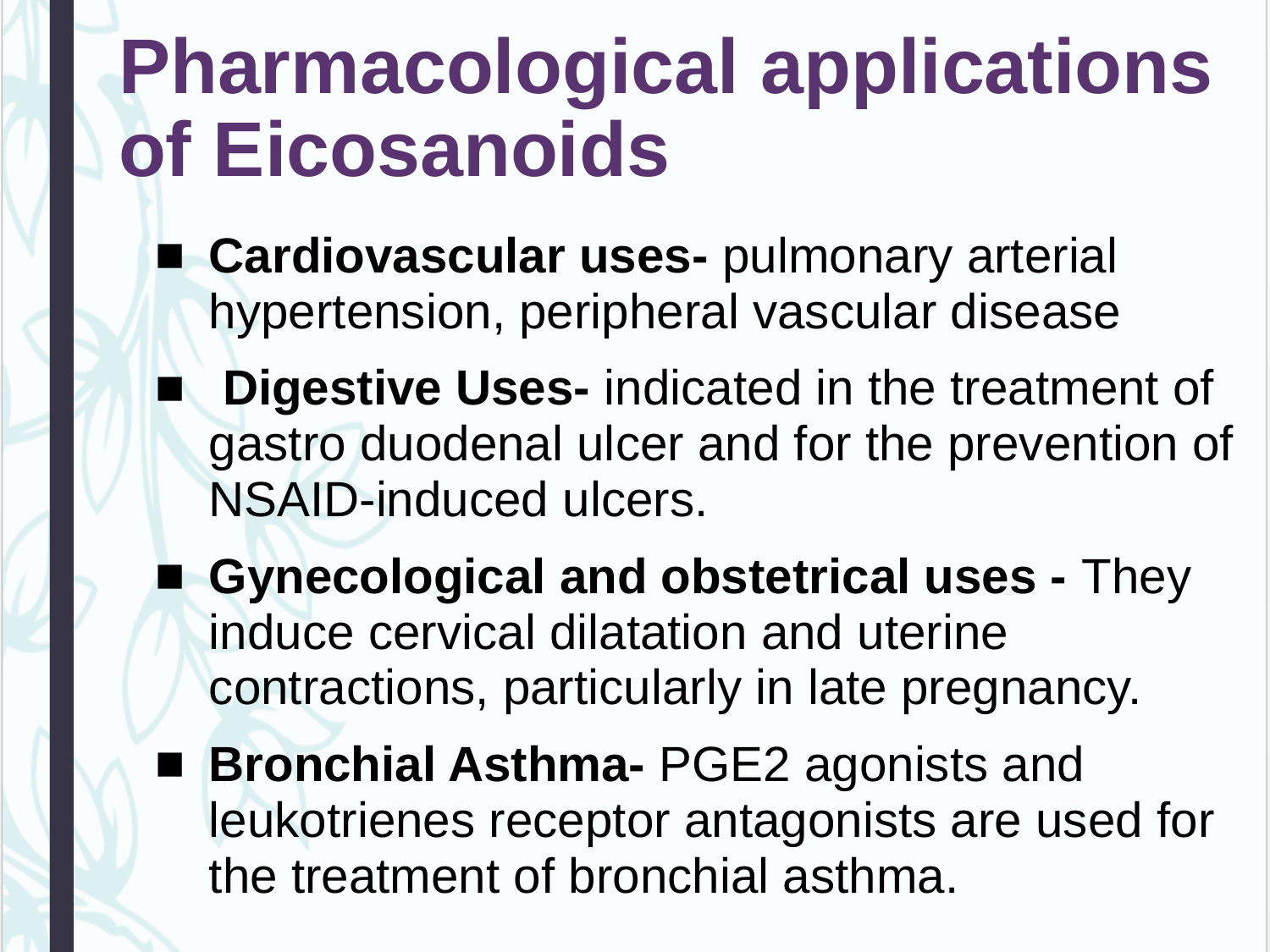

# Pharmacological applications of Eicosanoids
Cardiovascular uses- pulmonary arterial hypertension, peripheral vascular disease
 Digestive Uses- indicated in the treatment of gastro duodenal ulcer and for the prevention of NSAID-induced ulcers.
Gynecological and obstetrical uses - They induce cervical dilatation and uterine contractions, particularly in late pregnancy.
Bronchial Asthma- PGE2 agonists and leukotrienes receptor antagonists are used for the treatment of bronchial asthma.